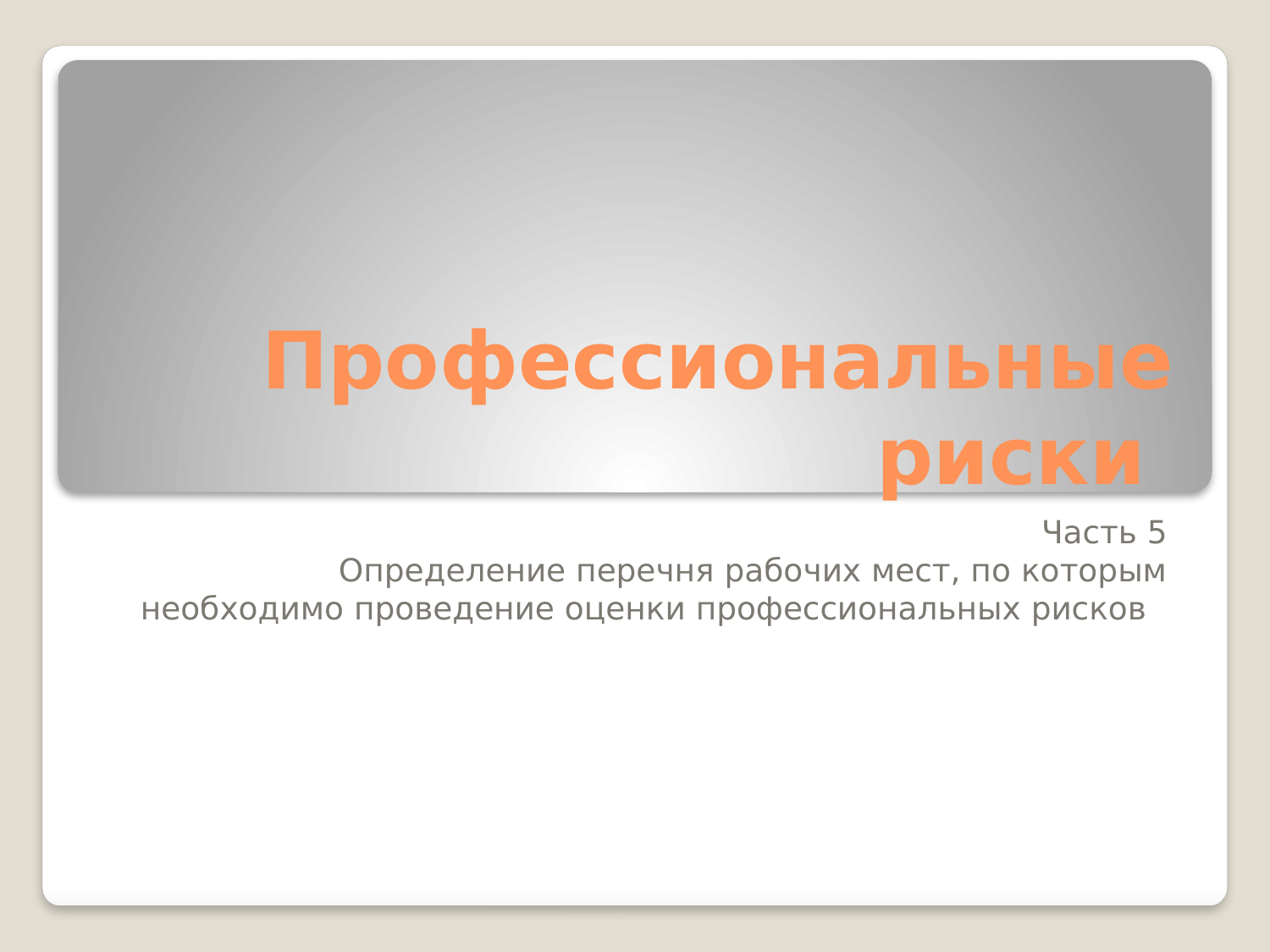

# Профессиональные риски
Часть 5
Определение перечня рабочих мест, по которым необходимо проведение оценки профессиональных рисков